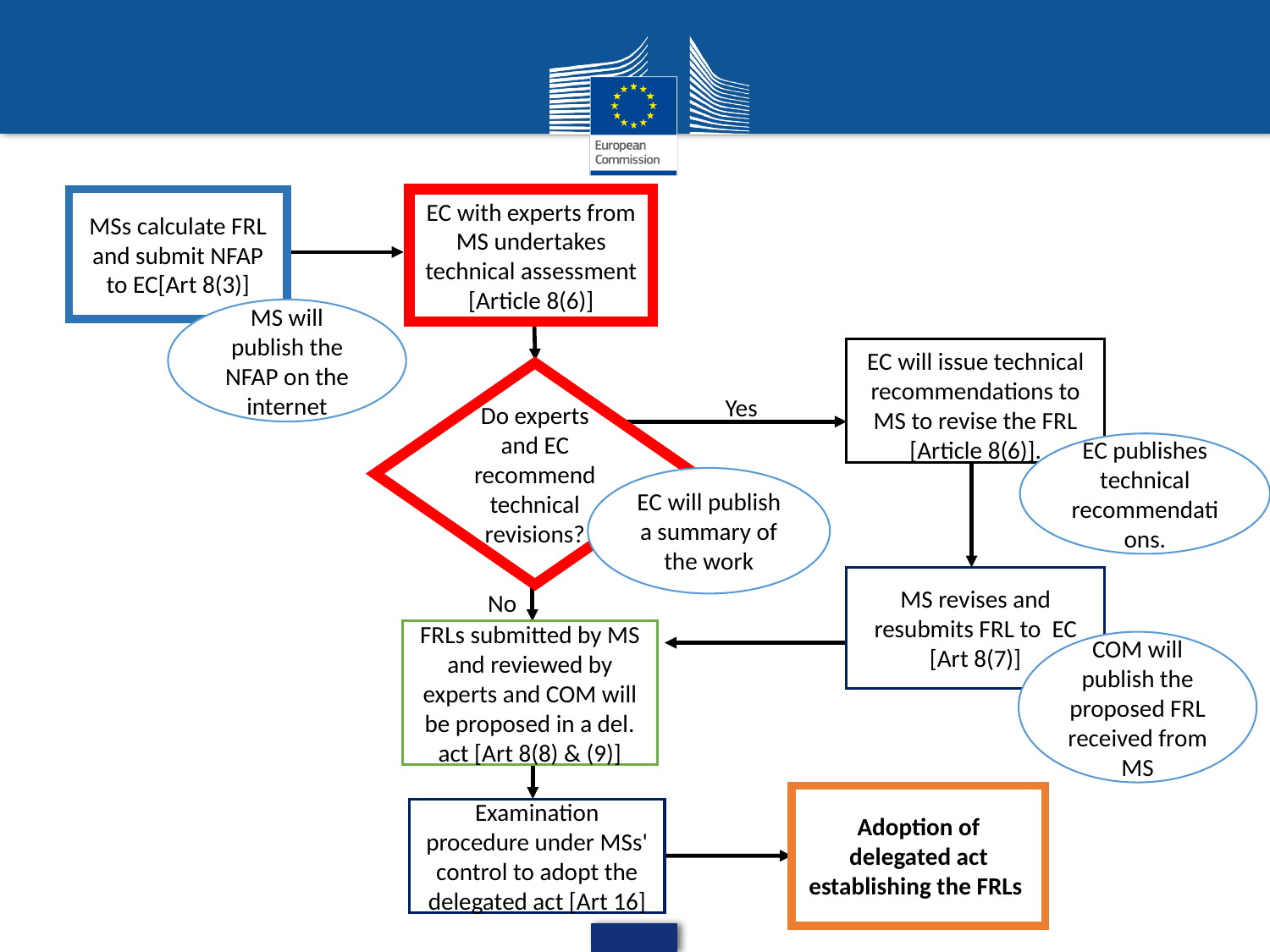

MSs calculate FRL and submit NFAP to EC[Art 8(3)]
EC with experts from MS undertakes technical assessment [Article 8(6)]
MS will publish the NFAP on the internet
EC will issue technical recommendations to MS to revise the FRL [Article 8(6)].
Do experts and EC recommend technical revisions?
Yes

EC publishes technical recommendations.
EC will publish a summary of the work
MS revises and resubmits FRL to  EC [Art 8(7)]
No
FRLs submitted by MS and reviewed by experts and COM will be proposed in a del. act [Art 8(8) & (9)]
COM will publish the proposed FRL received from MS
Adoption of delegated act establishing the FRLs
Examination procedure under MSs' control to adopt the delegated act [Art 16]